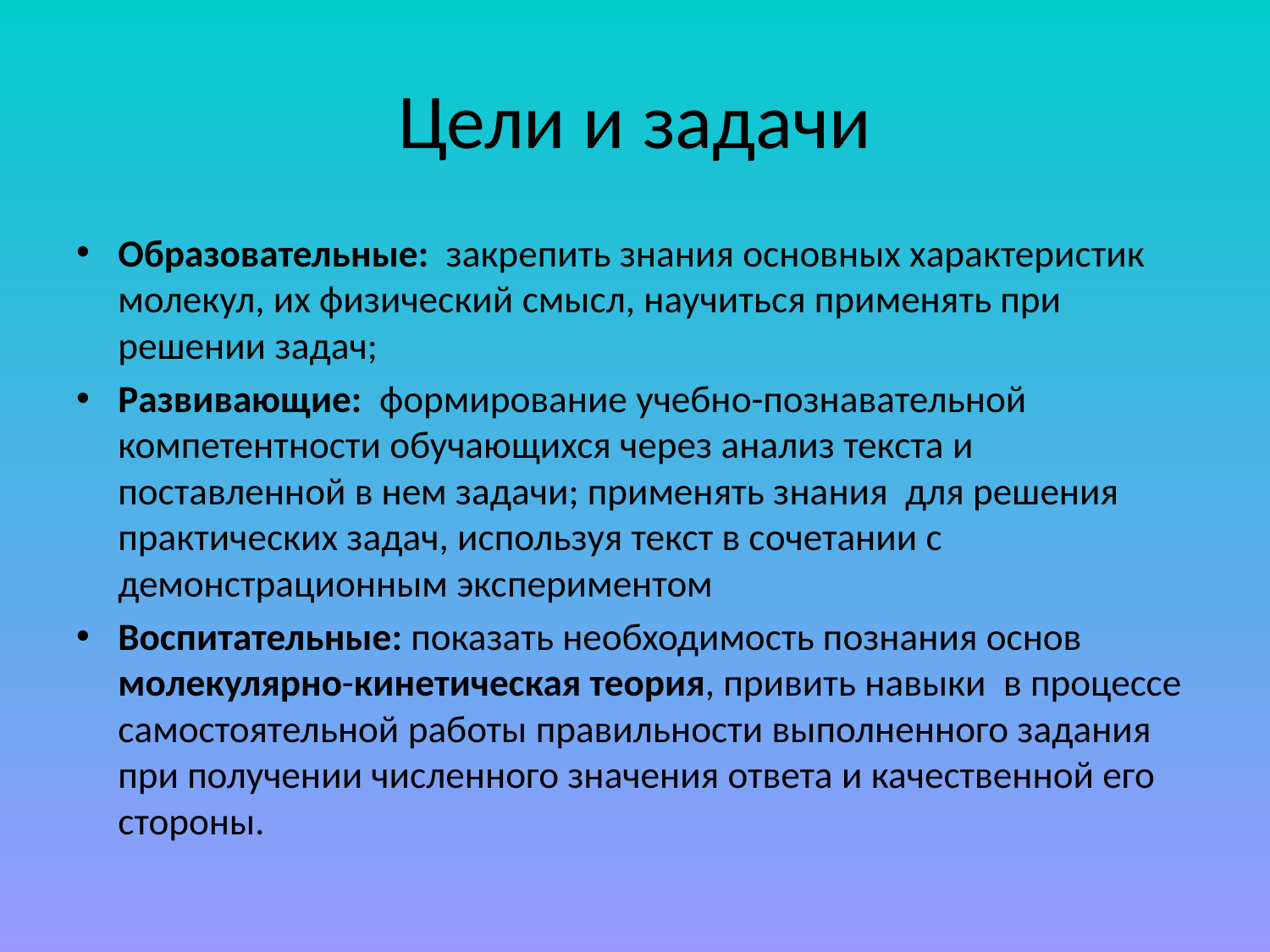

# Цели и задачи
Образовательные:  закрепить знания основных характеристик молекул, их физический смысл, научиться применять при решении задач;
Развивающие:  формирование учебно-познавательной компетентности обучающихся через анализ текста и поставленной в нем задачи; применять знания  для решения практических задач, используя текст в сочетании с демонстрационным экспериментом
Воспитательные: показать необходимость познания основ молекулярно-кинетическая теория, привить навыки  в процессе самостоятельной работы правильности выполненного задания при получении численного значения ответа и качественной его стороны.